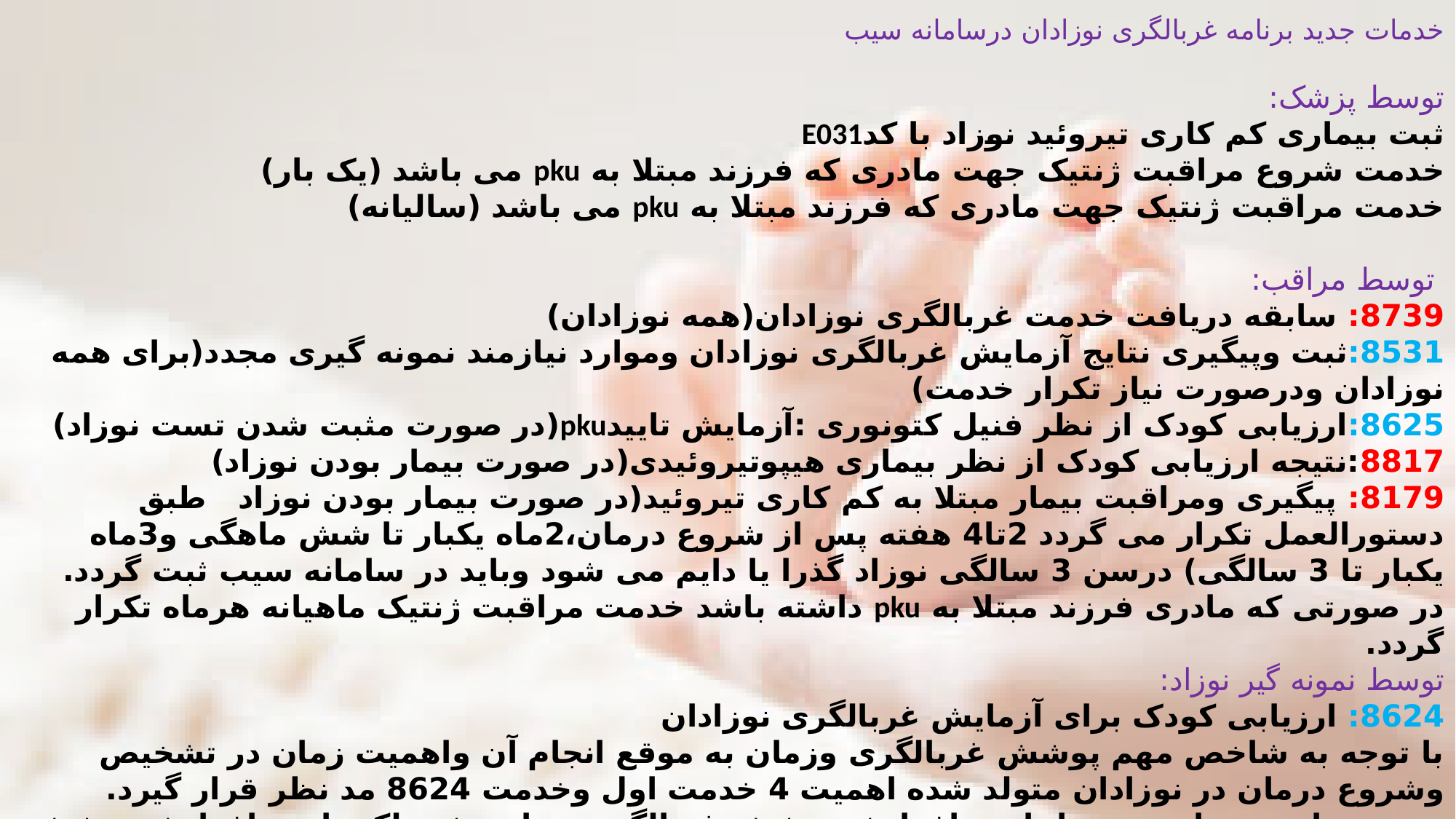

خدمات جدید برنامه غربالگری نوزادان درسامانه سیب

توسط پزشک:
ثبت بیماری کم کاری تیروئید نوزاد با کدE031
خدمت شروع مراقبت ژنتیک جهت مادری که فرزند مبتلا به pku می باشد (یک بار)
خدمت مراقبت ژنتیک جهت مادری که فرزند مبتلا به pku می باشد (سالیانه)

 توسط مراقب:
8739: سابقه دریافت خدمت غربالگری نوزادان(همه نوزادان)
8531:ثبت وپیگیری نتایج آزمایش غربالگری نوزادان وموارد نیازمند نمونه گیری مجدد(برای همه نوزادان ودرصورت نیاز تکرار خدمت)
8625:ارزیابی کودک از نظر فنیل کتونوری :آزمایش تاییدpku(در صورت مثبت شدن تست نوزاد)
8817:نتیجه ارزیابی کودک از نظر بیماری هیپوتیروئیدی(در صورت بیمار بودن نوزاد)
8179: پیگیری ومراقبت بیمار مبتلا به کم کاری تیروئید(در صورت بیمار بودن نوزاد   طبق دستورالعمل تکرار می گردد 2تا4 هفته پس از شروع درمان،2ماه یکبار تا شش ماهگی و3ماه یکبار تا 3 سالگی) درسن 3 سالگی نوزاد گذرا یا دایم می شود وباید در سامانه سیب ثبت گردد.
در صورتی که مادری فرزند مبتلا به pku داشته باشد خدمت مراقبت ژنتیک ماهیانه هرماه تکرار گردد.
توسط نمونه گیر نوزاد:
8624: ارزیابی کودک برای آزمایش غربالگری نوزادان
با توجه به شاخص مهم پوشش غربالگری وزمان به موقع انجام آن واهمیت زمان در تشخیص وشروع درمان در نوزادان متولد شده اهمیت 4 خدمت اول وخدمت 8624 مد نظر قرار گیرد.
توجه به این خدمات نه تنها باعث افزایش پوشش غربالگری خواهد شد بلکه باعث افزایش پوشش مراقبت 3تا 5روزگی نوزادان هم می گردد.
همچنین هدف از خدمت غربالگری شناسایی بیماران ودرمان وکنترل درمان آنان است که این موضوع اهمیت خدمت 8179 را مشخص می نماید .این خدمت باید در فواصل زمانی طبق دستورالعمل تکرار شود تا کودک تحت درمان از مراقبت خارج نشود .